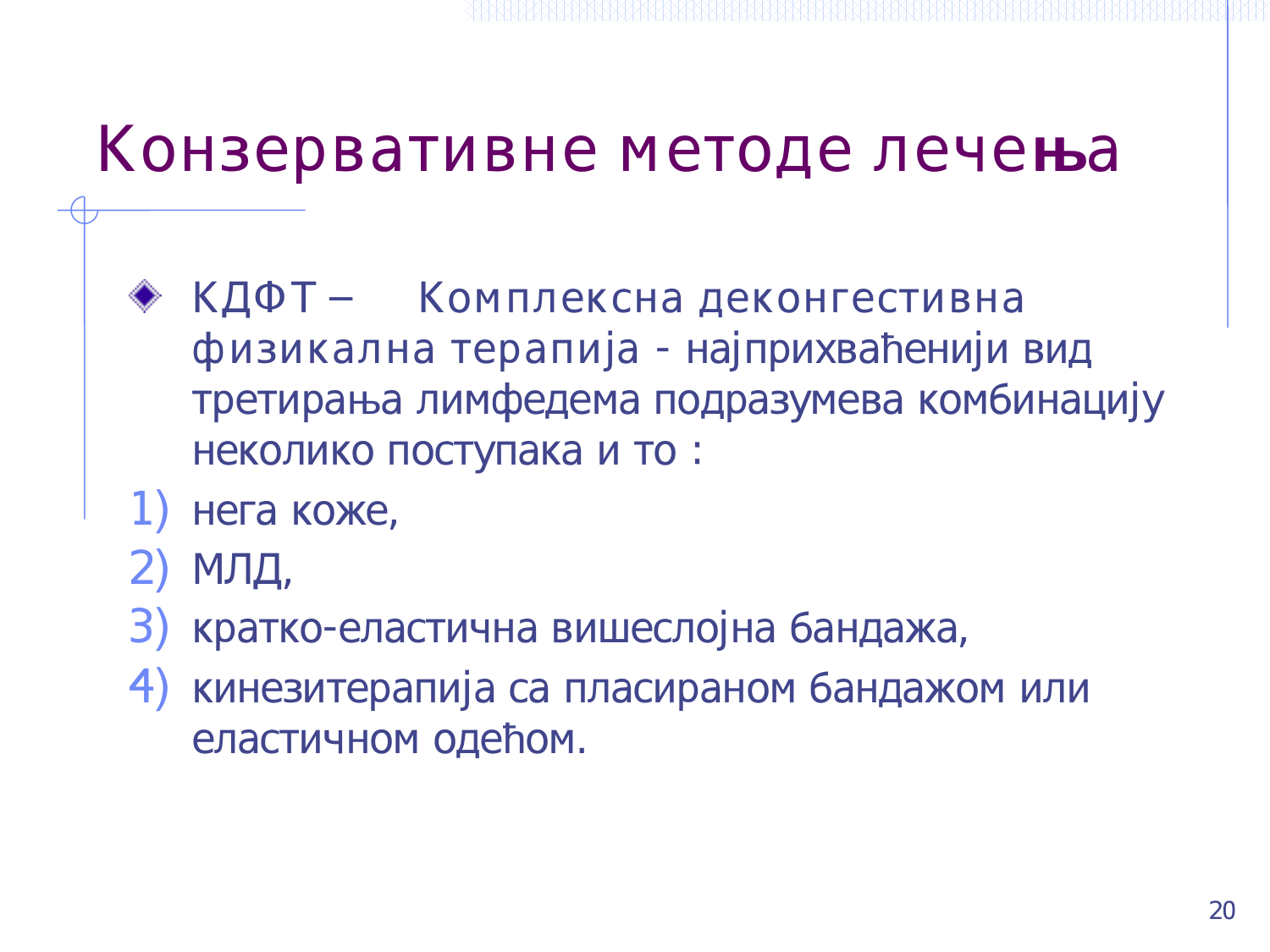

# Конзервативне методе лечења
КДФТ –     Комплексна деконгестивна физикална терапија - најприхваћенији вид третирања лимфедема подразумева комбинацију неколико поступака и то :
нега коже,
МЛД,
кратко-еластична вишеслојна бандажа,
кинезитерапија са пласираном бандажом или еластичном одећом.
20